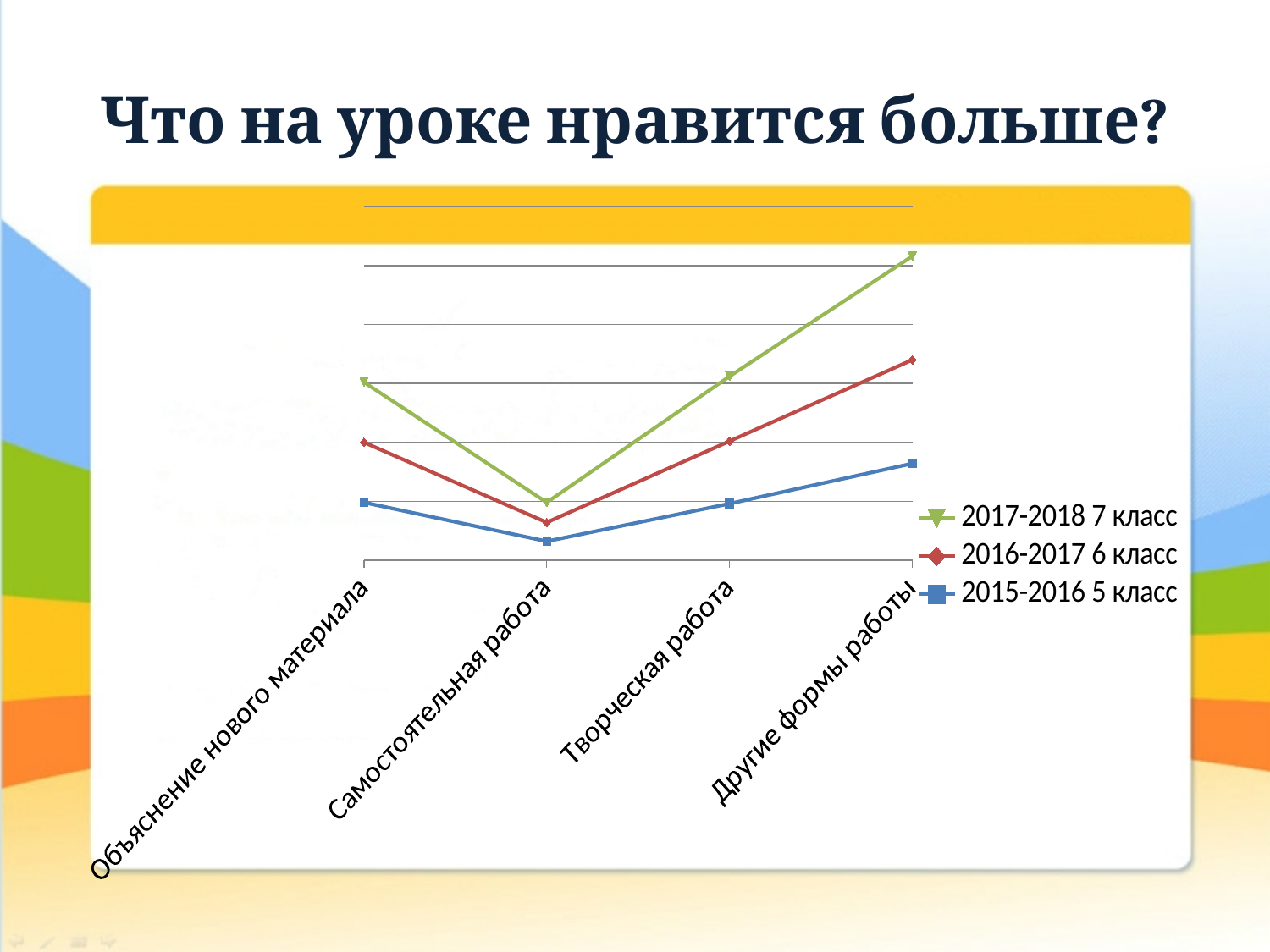

# Что на уроке нравится больше?

### Chart

| Category | 2015-2016 5 класс | 2016-2017 6 класс | 2017-2018 7 класс |
|---|---|---|---|
| Объяснение нового материала | 0.49 | 0.51 | 0.51 |
| Самостоятельная работа | 0.16 | 0.16 | 0.17 |
| Творческая работа | 0.48 | 0.53 | 0.55 |
| Другие формы работы | 0.82 | 0.88 | 0.88 |